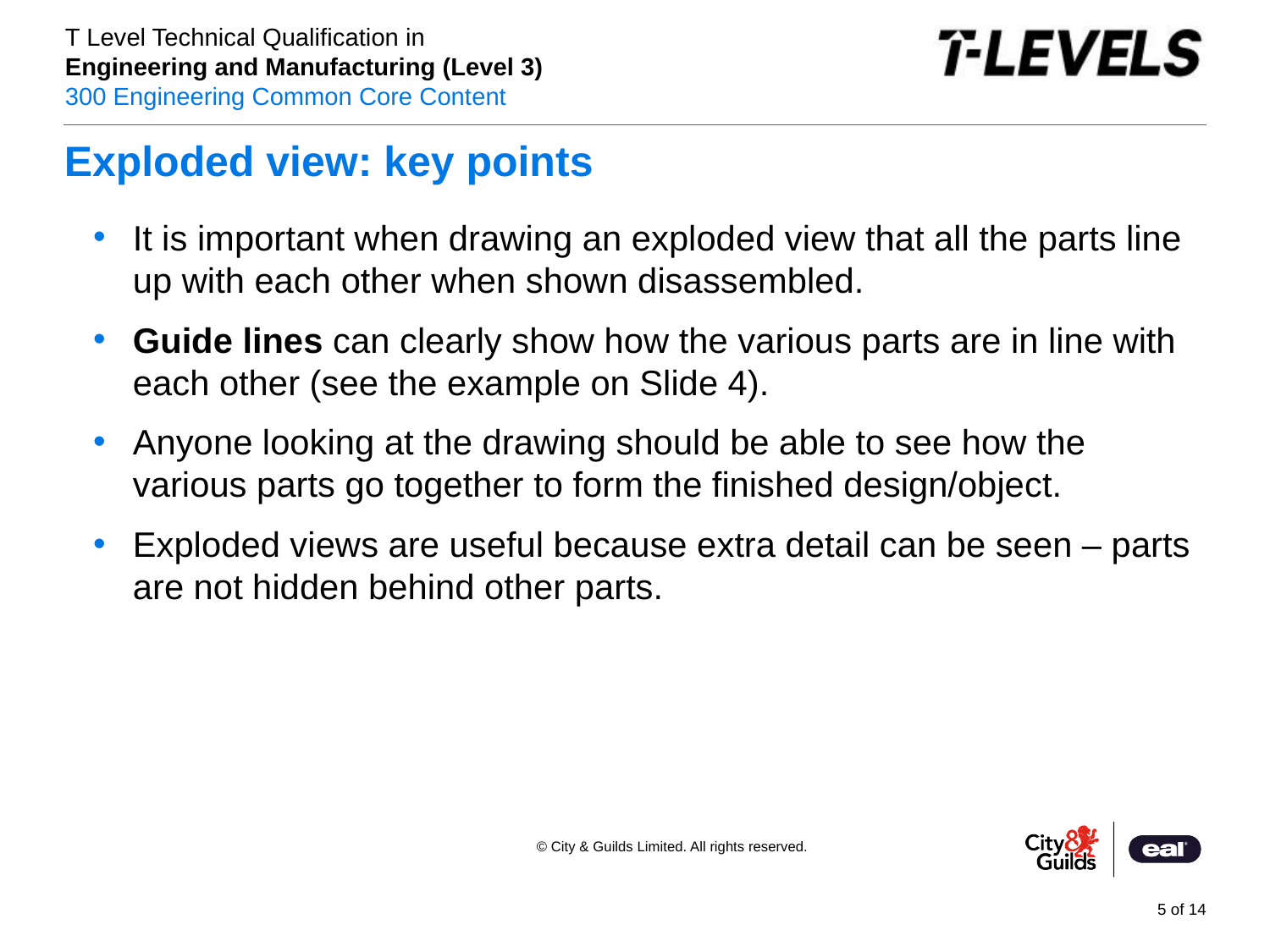

# Exploded view: key points
It is important when drawing an exploded view that all the parts line up with each other when shown disassembled.
Guide lines can clearly show how the various parts are in line with each other (see the example on Slide 4).
Anyone looking at the drawing should be able to see how the various parts go together to form the finished design/object.
Exploded views are useful because extra detail can be seen – parts are not hidden behind other parts.